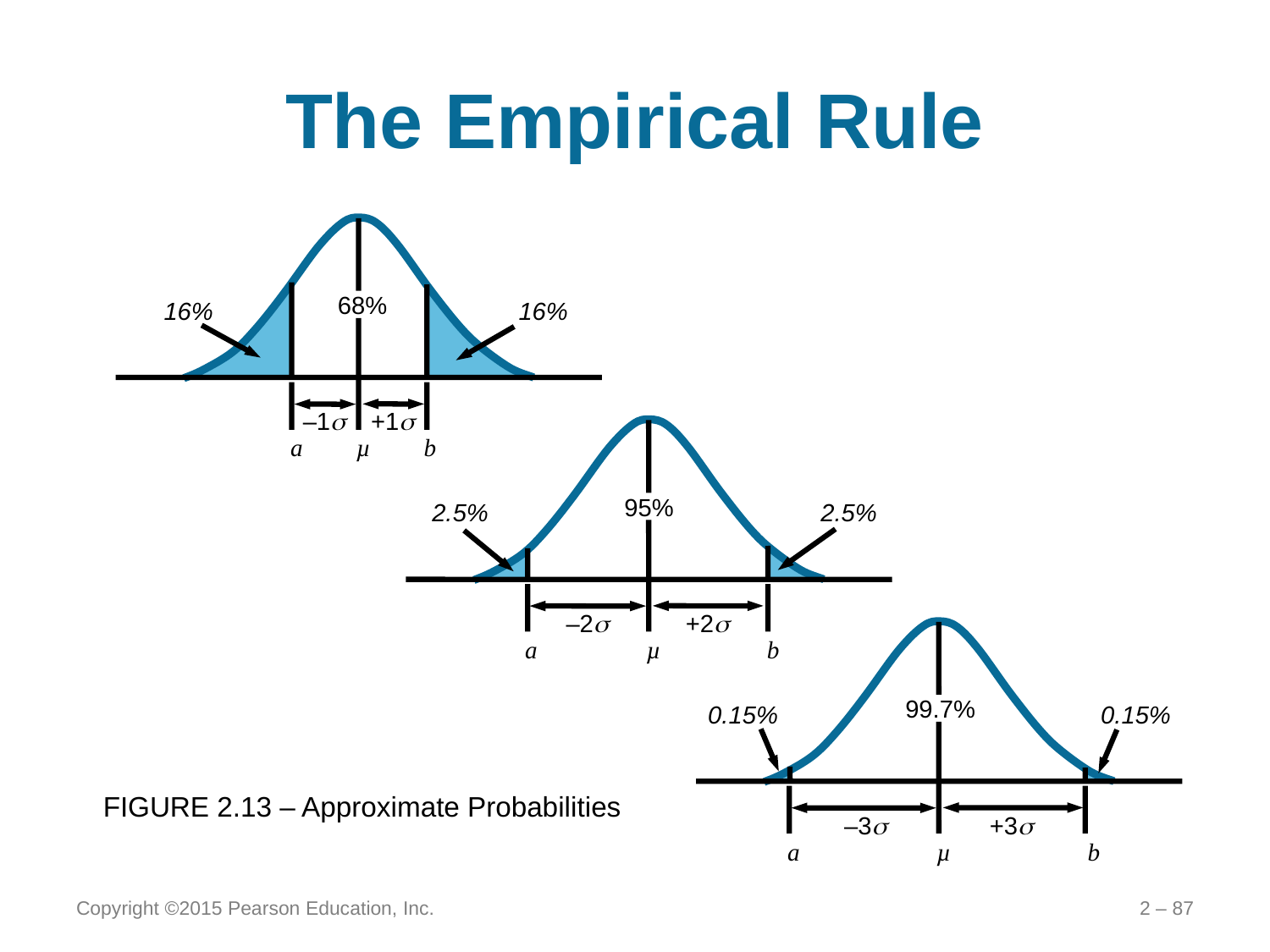

# The Empirical Rule

68%

16%
16%

–1σ
+1σ

a
µ
b

95%
2.5%
2.5%

–2σ
+2σ

a
µ
b

99.7%
0.15%
0.15%

–3σ
+3σ

a
µ
b
FIGURE 2.13 – Approximate Probabilities
Copyright ©2015 Pearson Education, Inc.
2 – 87